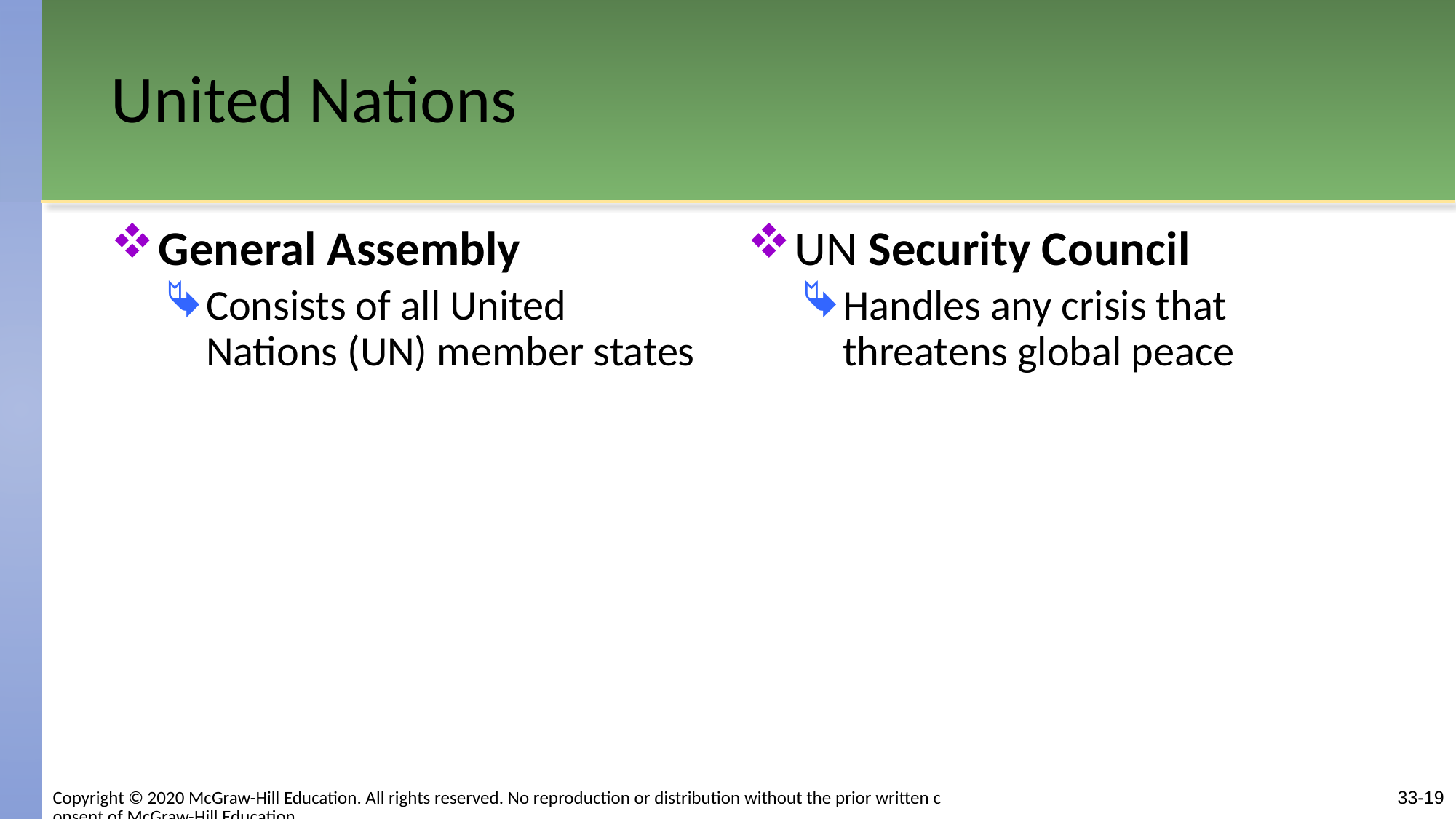

# United Nations
General Assembly
Consists of all United Nations (UN) member states

UN Security Council
Handles any crisis that threatens global peace

33-19
Copyright © 2020 McGraw-Hill Education. All rights reserved. No reproduction or distribution without the prior written consent of McGraw-Hill Education.